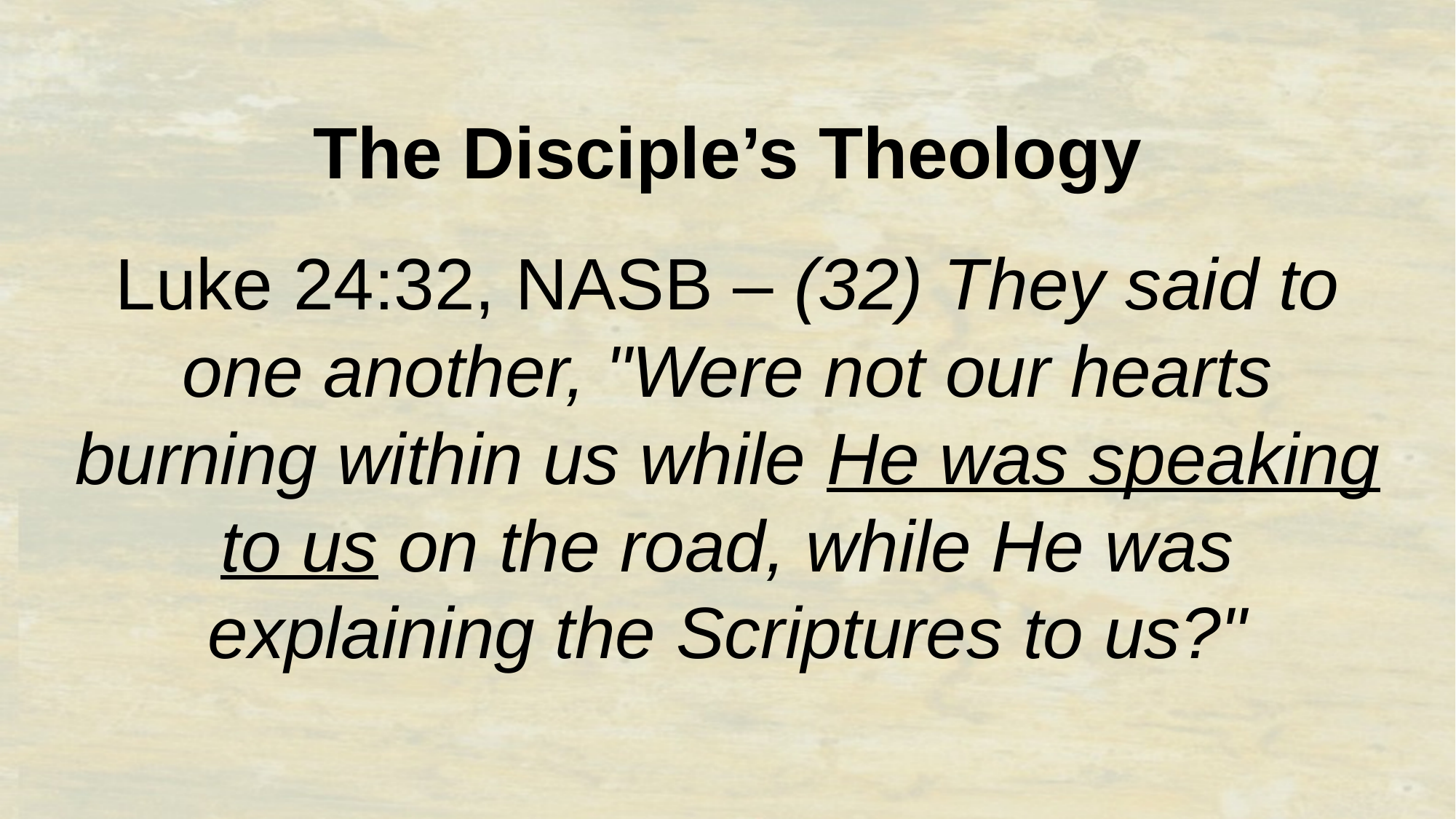

The Disciple’s Theology

Luke 24:32, NASB – (32) They said to one another, "Were not our hearts burning within us while He was speaking to us on the road, while He was explaining the Scriptures to us?"